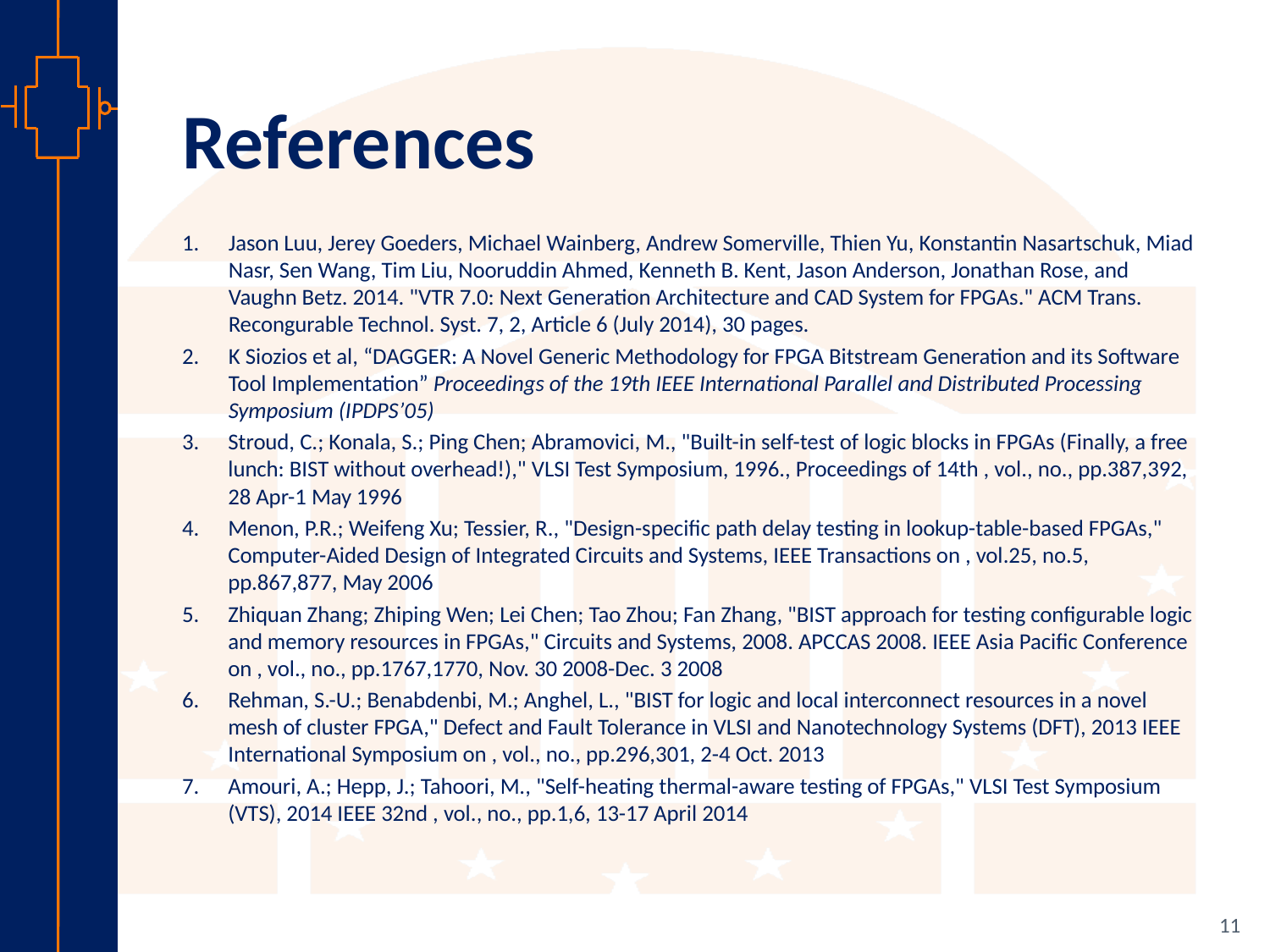

# References
Jason Luu, Jerey Goeders, Michael Wainberg, Andrew Somerville, Thien Yu, Konstantin Nasartschuk, Miad Nasr, Sen Wang, Tim Liu, Nooruddin Ahmed, Kenneth B. Kent, Jason Anderson, Jonathan Rose, and Vaughn Betz. 2014. "VTR 7.0: Next Generation Architecture and CAD System for FPGAs." ACM Trans. Recongurable Technol. Syst. 7, 2, Article 6 (July 2014), 30 pages.
K Siozios et al, “DAGGER: A Novel Generic Methodology for FPGA Bitstream Generation and its Software Tool Implementation” Proceedings of the 19th IEEE International Parallel and Distributed Processing Symposium (IPDPS’05)
Stroud, C.; Konala, S.; Ping Chen; Abramovici, M., "Built-in self-test of logic blocks in FPGAs (Finally, a free lunch: BIST without overhead!)," VLSI Test Symposium, 1996., Proceedings of 14th , vol., no., pp.387,392, 28 Apr-1 May 1996
Menon, P.R.; Weifeng Xu; Tessier, R., "Design-specific path delay testing in lookup-table-based FPGAs," Computer-Aided Design of Integrated Circuits and Systems, IEEE Transactions on , vol.25, no.5, pp.867,877, May 2006
Zhiquan Zhang; Zhiping Wen; Lei Chen; Tao Zhou; Fan Zhang, "BIST approach for testing configurable logic and memory resources in FPGAs," Circuits and Systems, 2008. APCCAS 2008. IEEE Asia Pacific Conference on , vol., no., pp.1767,1770, Nov. 30 2008-Dec. 3 2008
Rehman, S.-U.; Benabdenbi, M.; Anghel, L., "BIST for logic and local interconnect resources in a novel mesh of cluster FPGA," Defect and Fault Tolerance in VLSI and Nanotechnology Systems (DFT), 2013 IEEE International Symposium on , vol., no., pp.296,301, 2-4 Oct. 2013
Amouri, A.; Hepp, J.; Tahoori, M., "Self-heating thermal-aware testing of FPGAs," VLSI Test Symposium (VTS), 2014 IEEE 32nd , vol., no., pp.1,6, 13-17 April 2014

11